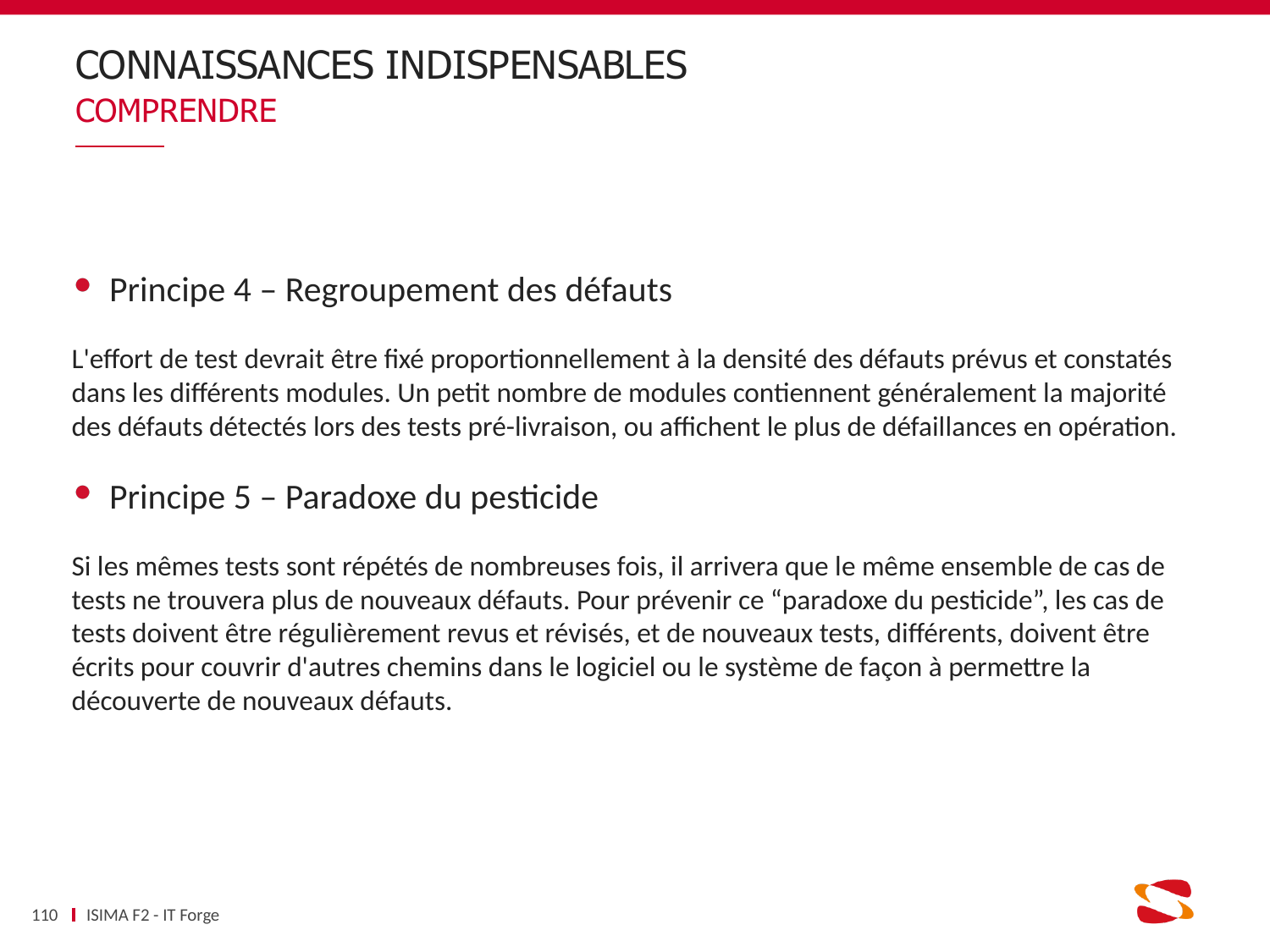

# Connaissances indispensables
COMPRENDRE
Principe 4 – Regroupement des défauts
L'effort de test devrait être fixé proportionnellement à la densité des défauts prévus et constatés dans les différents modules. Un petit nombre de modules contiennent généralement la majorité des défauts détectés lors des tests pré-livraison, ou affichent le plus de défaillances en opération.
Principe 5 – Paradoxe du pesticide
Si les mêmes tests sont répétés de nombreuses fois, il arrivera que le même ensemble de cas de tests ne trouvera plus de nouveaux défauts. Pour prévenir ce “paradoxe du pesticide”, les cas de tests doivent être régulièrement revus et révisés, et de nouveaux tests, différents, doivent être écrits pour couvrir d'autres chemins dans le logiciel ou le système de façon à permettre la découverte de nouveaux défauts.

110
ISIMA F2 - IT Forge